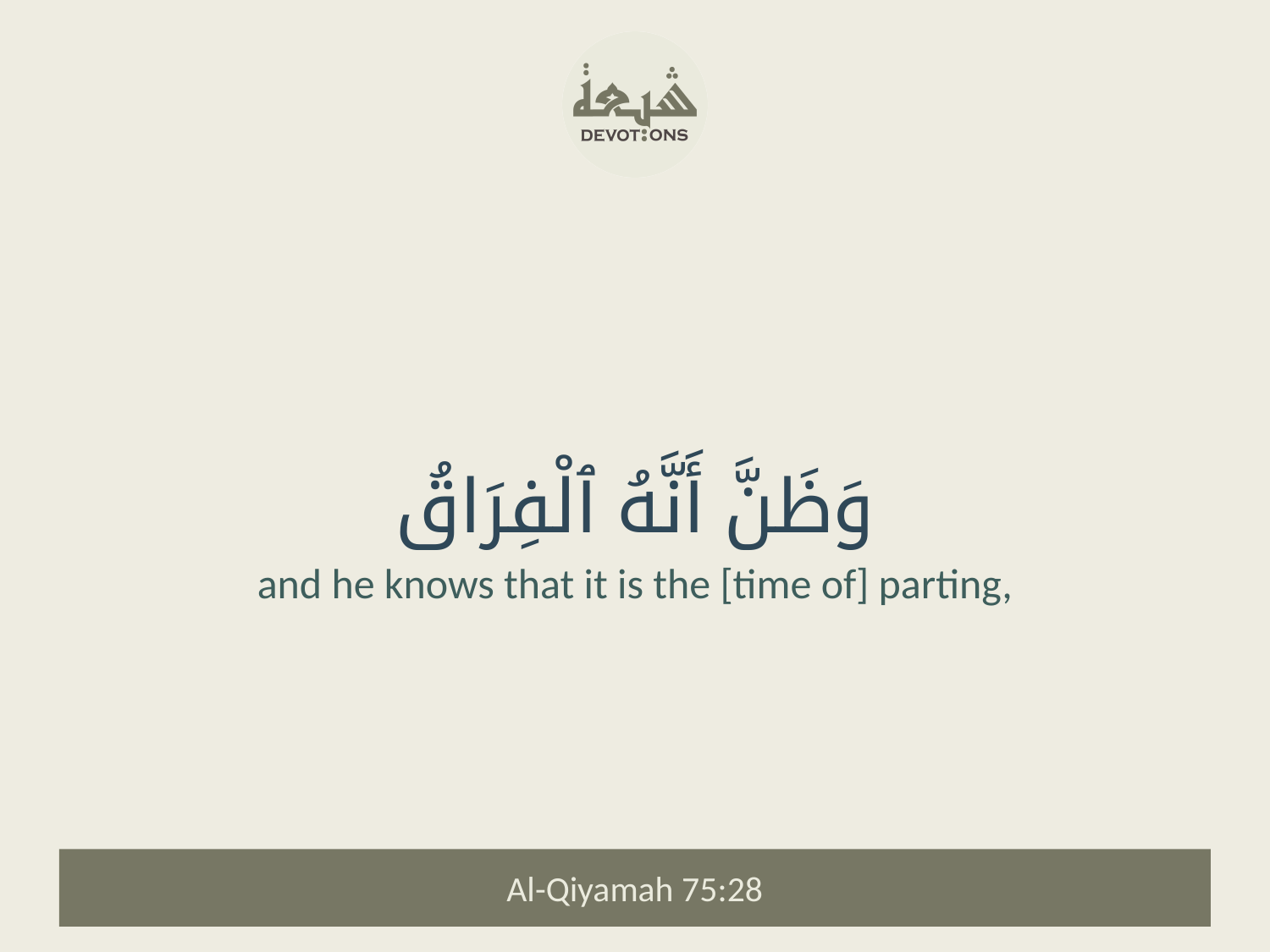

وَظَنَّ أَنَّهُ ٱلْفِرَاقُ
and he knows that it is the [time of] parting,
Al-Qiyamah 75:28